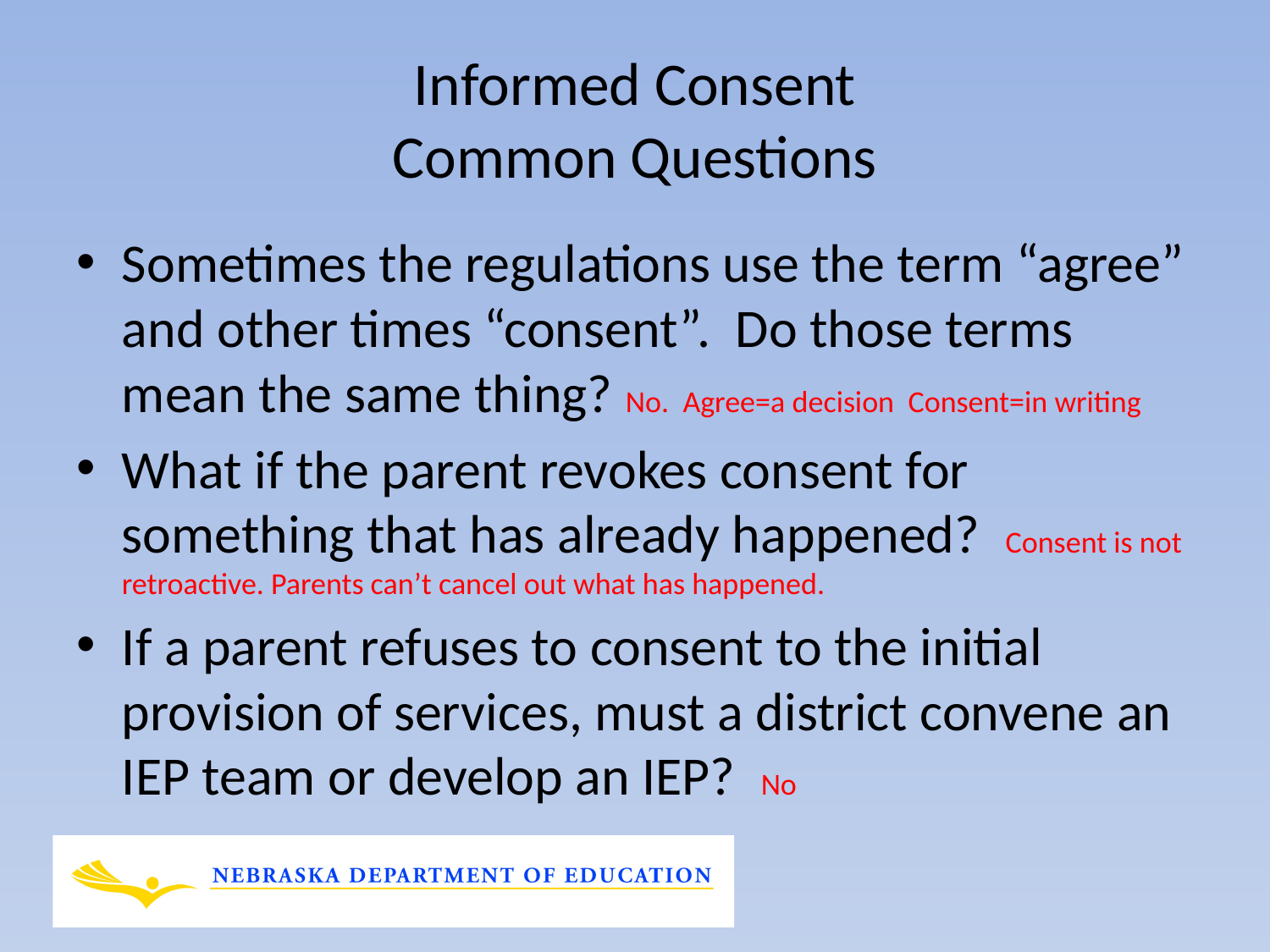

# Informed Consent Common Questions
Sometimes the regulations use the term “agree” and other times “consent”.  Do those terms mean the same thing? No.  Agree=a decision  Consent=in writing
What if the parent revokes consent for something that has already happened?  Consent is not retroactive. Parents can’t cancel out what has happened.
If a parent refuses to consent to the initial provision of services, must a district convene an IEP team or develop an IEP?  No